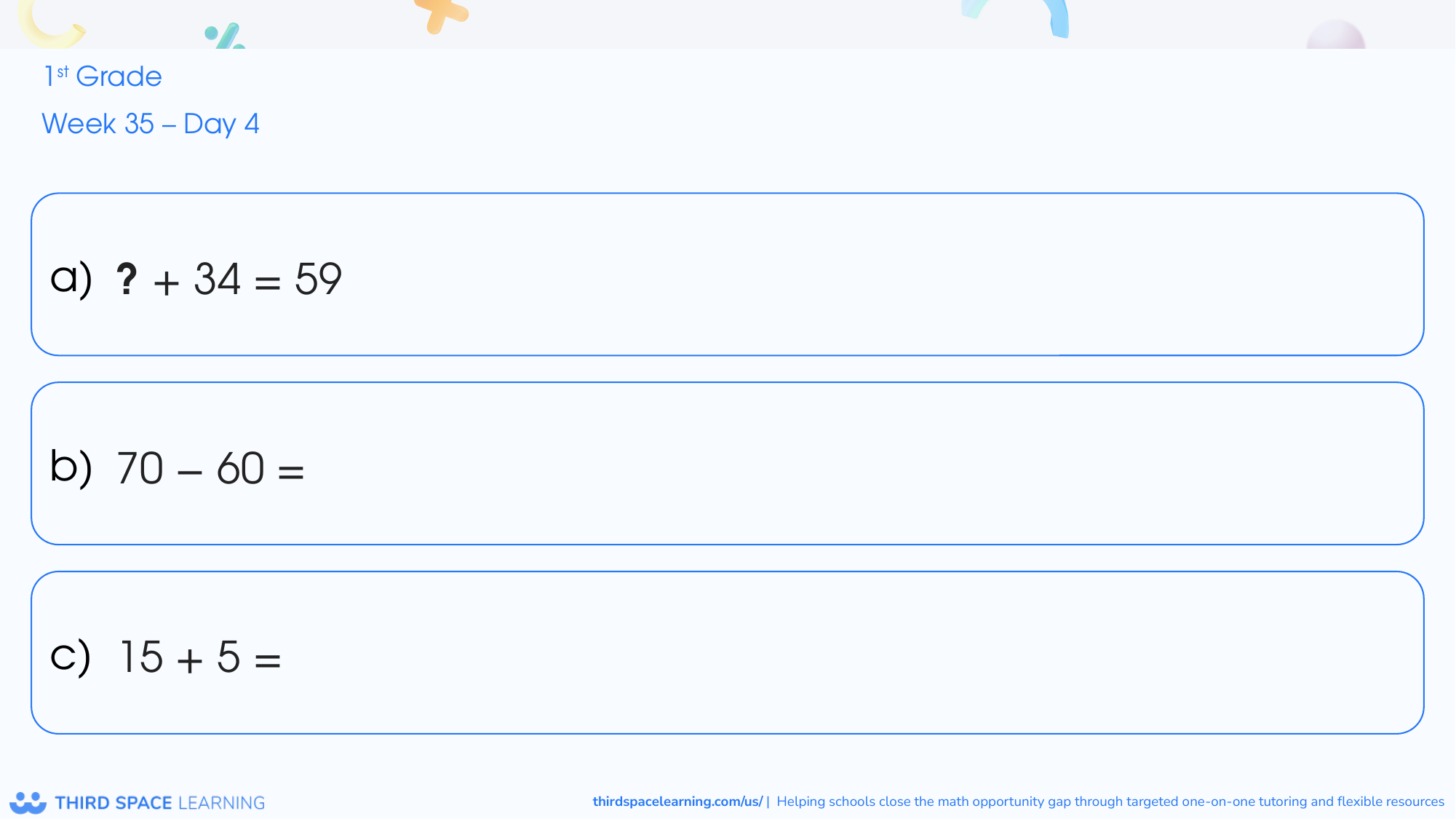

1st Grade
Week 35 – Day 4
? + 34 = 59
70 − 60 =
15 + 5 =